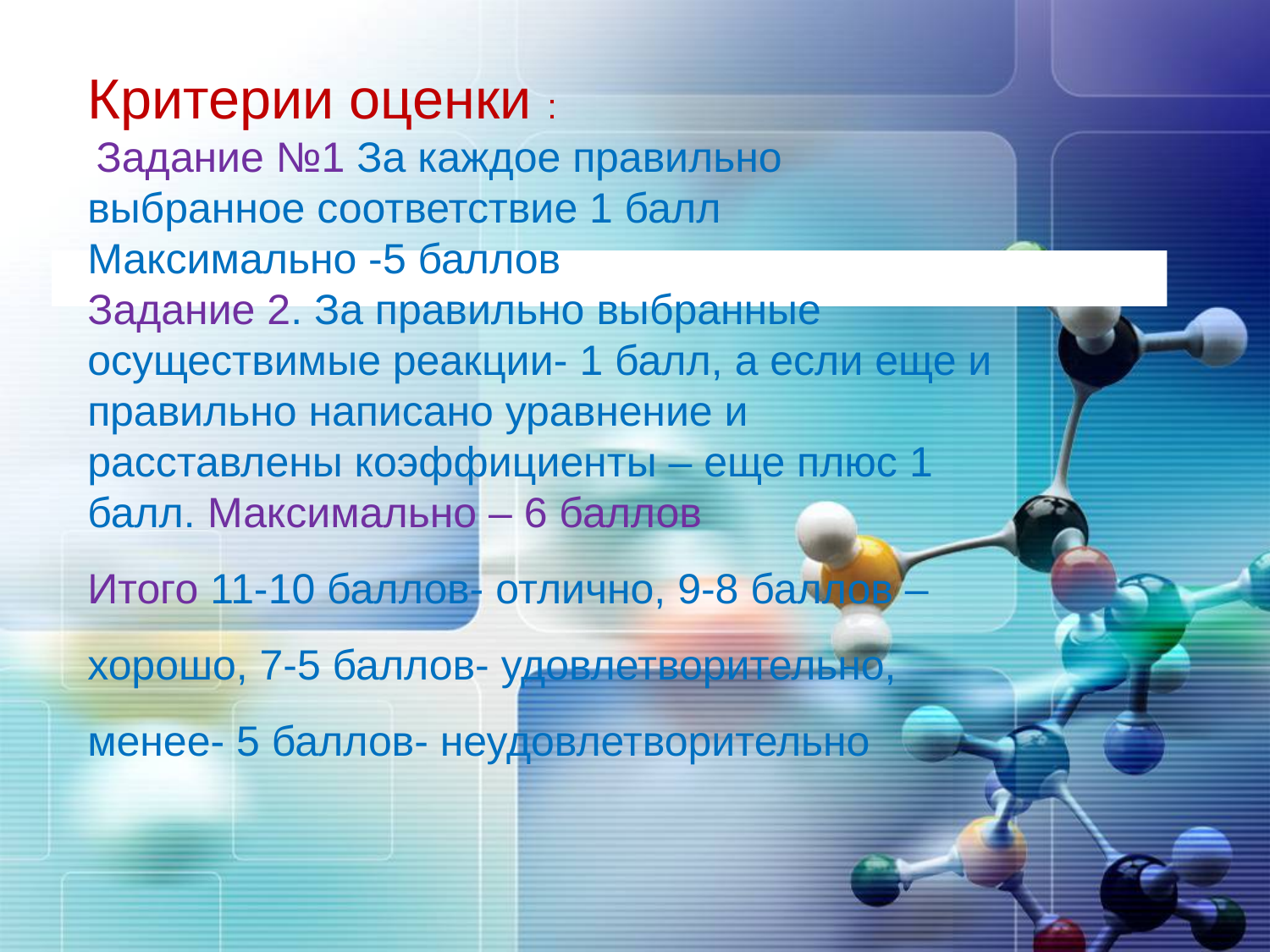

Критерии оценки :
 Задание №1 За каждое правильно выбранное соответствие 1 балл
Максимально -5 баллов
Задание 2. За правильно выбранные осуществимые реакции- 1 балл, а если еще и правильно написано уравнение и расставлены коэффициенты – еще плюс 1 балл. Максимально – 6 баллов
Итого 11-10 баллов- отлично, 9-8 баллов –хорошо, 7-5 баллов- удовлетворительно, менее- 5 баллов- неудовлетворительно

#